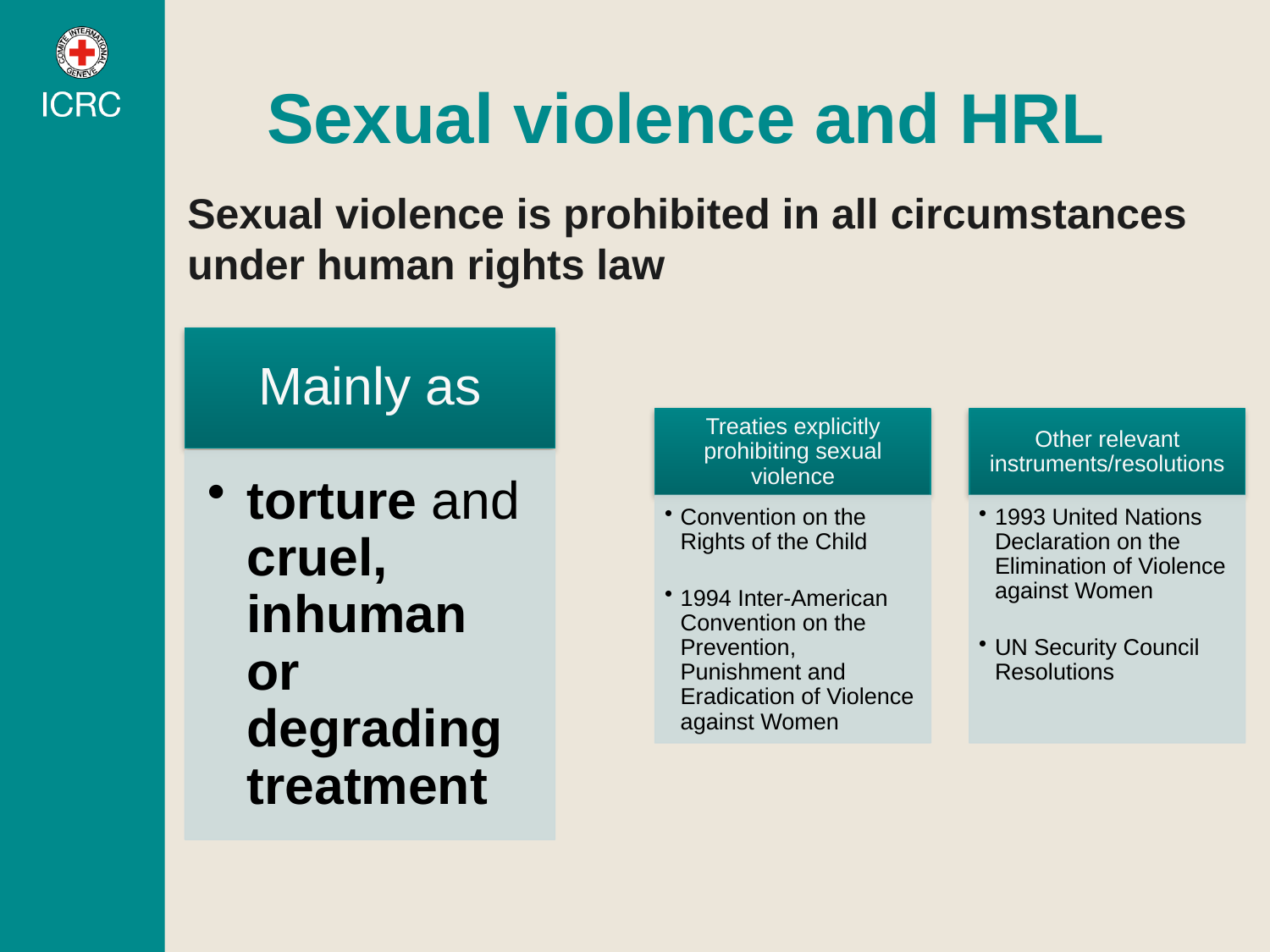

# Sexual violence and HRL
Sexual violence is prohibited in all circumstances under human rights law
Treaties explicitly prohibiting sexual violence
Convention on the Rights of the Child

1994 Inter-American Convention on the Prevention, Punishment and Eradication of Violence against Women
Other relevant instruments/resolutions
1993 United Nations Declaration on the Elimination of Violence against Women

UN Security Council Resolutions
Mainly as
torture and cruel, inhuman or degrading  treatment